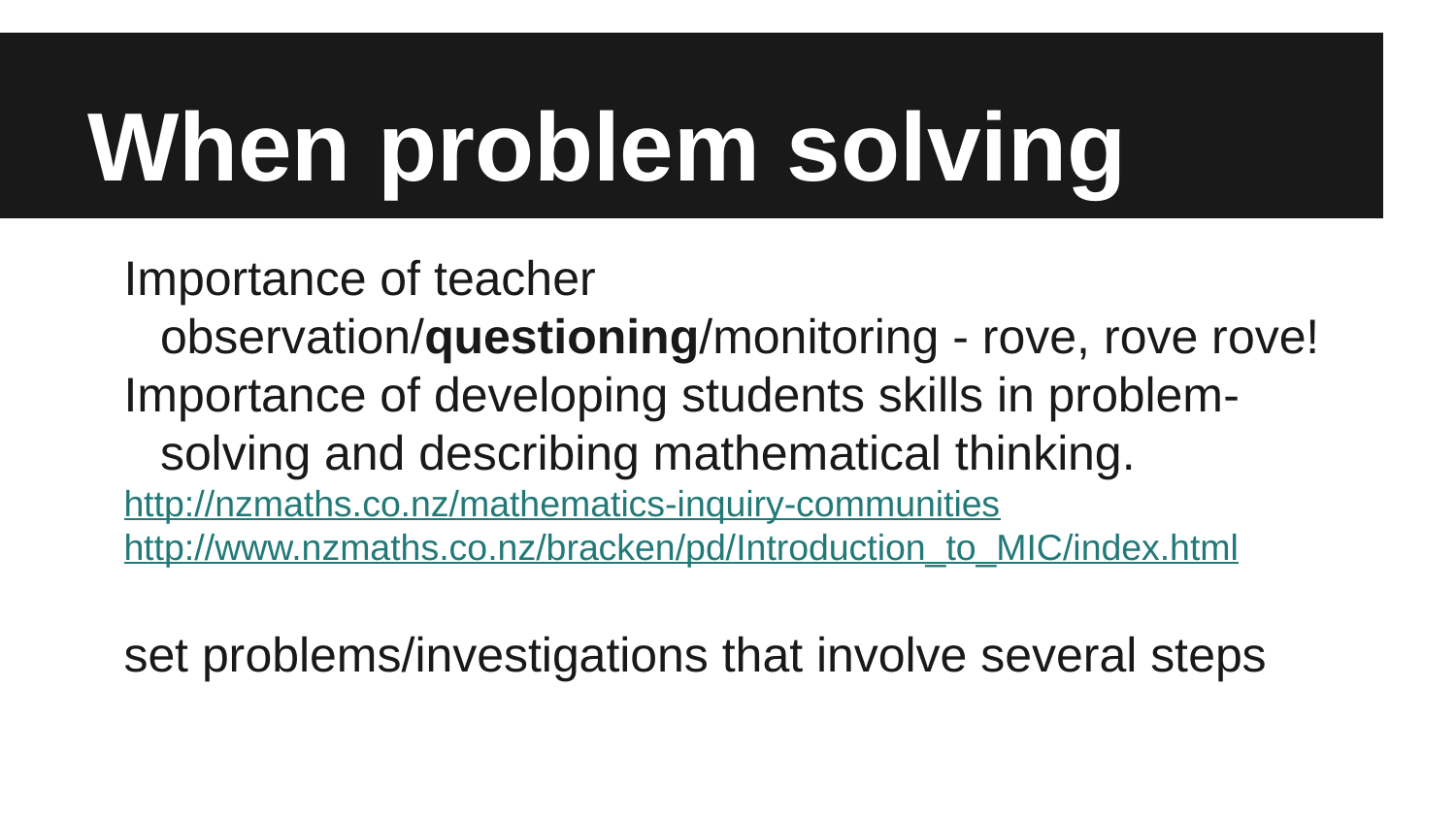

# When problem solving
Importance of teacher observation/questioning/monitoring - rove, rove rove!
Importance of developing students skills in problem-solving and describing mathematical thinking.
http://nzmaths.co.nz/mathematics-inquiry-communities
http://www.nzmaths.co.nz/bracken/pd/Introduction_to_MIC/index.html

set problems/investigations that involve several steps